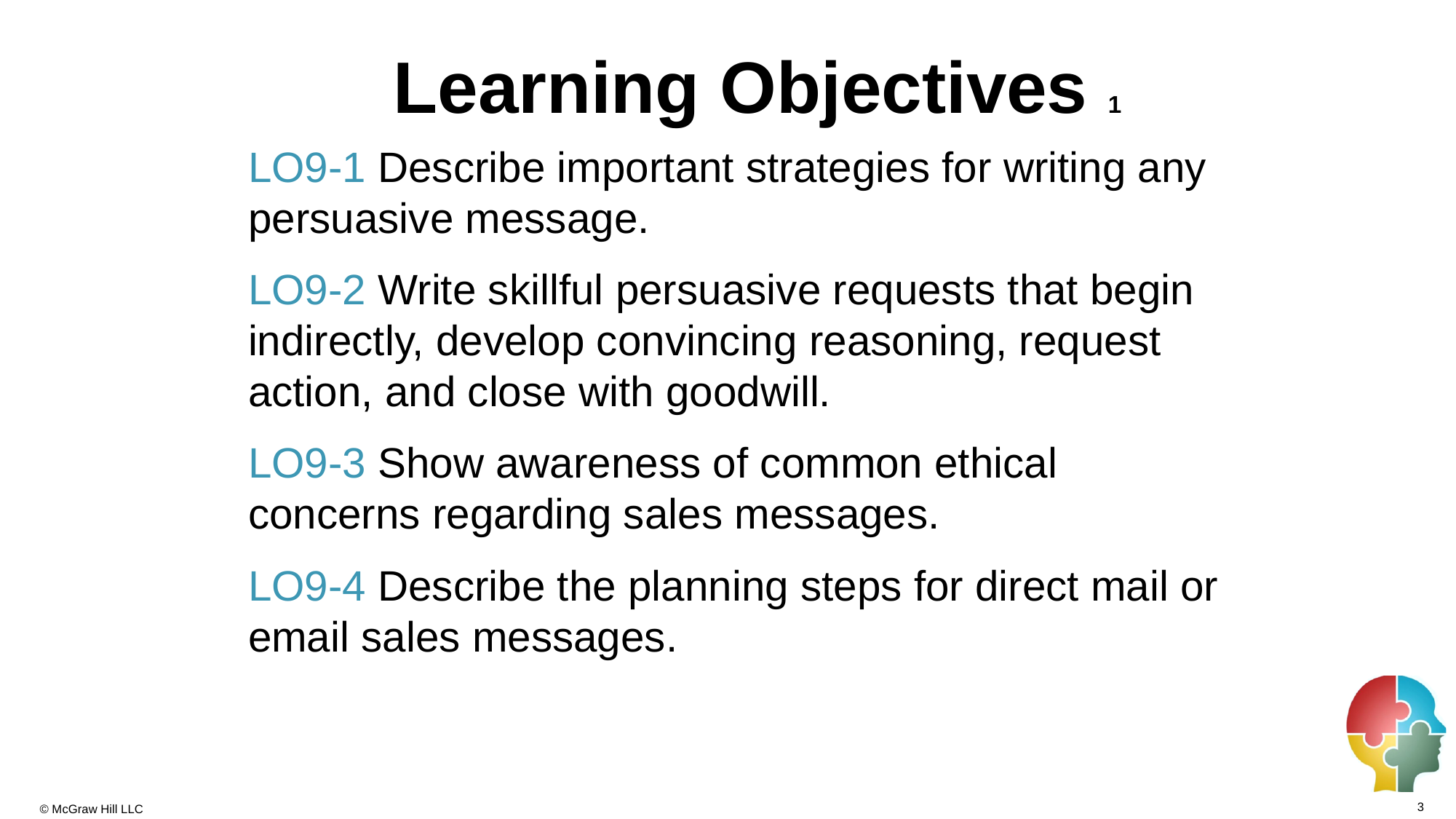

# Learning Objectives 1
LO9-1 Describe important strategies for writing any persuasive message.
LO9-2 Write skillful persuasive requests that begin indirectly, develop convincing reasoning, request action, and close with goodwill.
LO9-3 Show awareness of common ethical concerns regarding sales messages.
LO9-4 Describe the planning steps for direct mail or email sales messages.
3